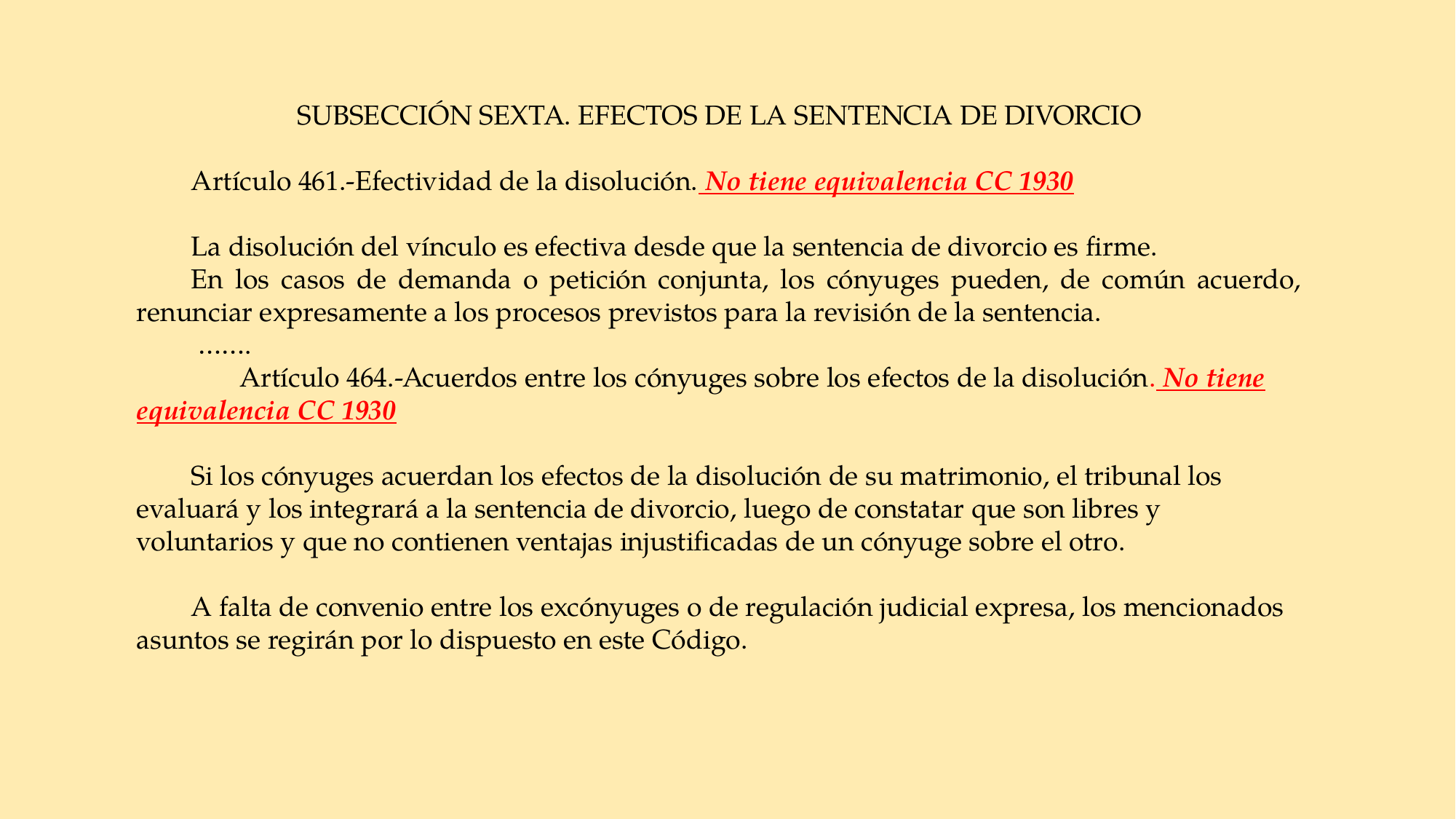

SUBSECCIÓN SEXTA. EFECTOS DE LA SENTENCIA DE DIVORCIO

Artículo 461.-Efectividad de la disolución. No tiene equivalencia CC 1930

La disolución del vínculo es efectiva desde que la sentencia de divorcio es firme.
En los casos de demanda o petición conjunta, los cónyuges pueden, de común acuerdo, renunciar expresamente a los procesos previstos para la revisión de la sentencia.
 …….
       Artículo 464.-Acuerdos entre los cónyuges sobre los efectos de la disolución. No tiene equivalencia CC 1930

Si los cónyuges acuerdan los efectos de la disolución de su matrimonio, el tribunal los evaluará y los integrará a la sentencia de divorcio, luego de constatar que son libres y voluntarios y que no contienen ventajas injustificadas de un cónyuge sobre el otro.

A falta de convenio entre los excónyuges o de regulación judicial expresa, los mencionados asuntos se regirán por lo dispuesto en este Código.